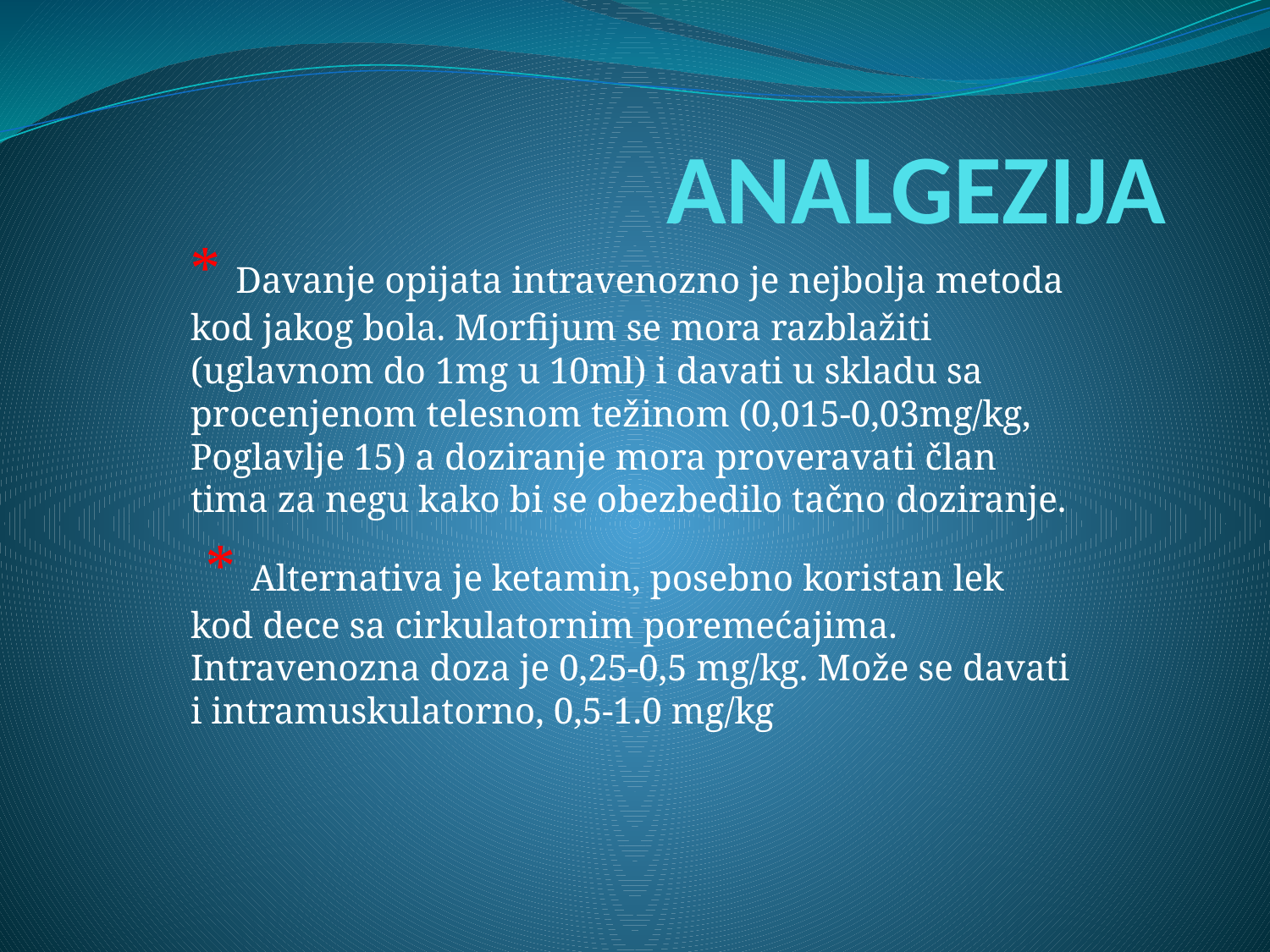

# ANALGEZIJA
* Davanje opijata intravenozno je nejbolja metoda kod jakog bola. Morfijum se mora razblažiti (uglavnom do 1mg u 10ml) i davati u skladu sa procenjenom telesnom težinom (0,015-0,03mg/kg, Poglavlje 15) a doziranje mora proveravati član tima za negu kako bi se obezbedilo tačno doziranje.
 * Alternativa je ketamin, posebno koristan lek kod dece sa cirkulatornim poremećajima. Intravenozna doza je 0,25-0,5 mg/kg. Može se davati i intramuskulatorno, 0,5-1.0 mg/kg